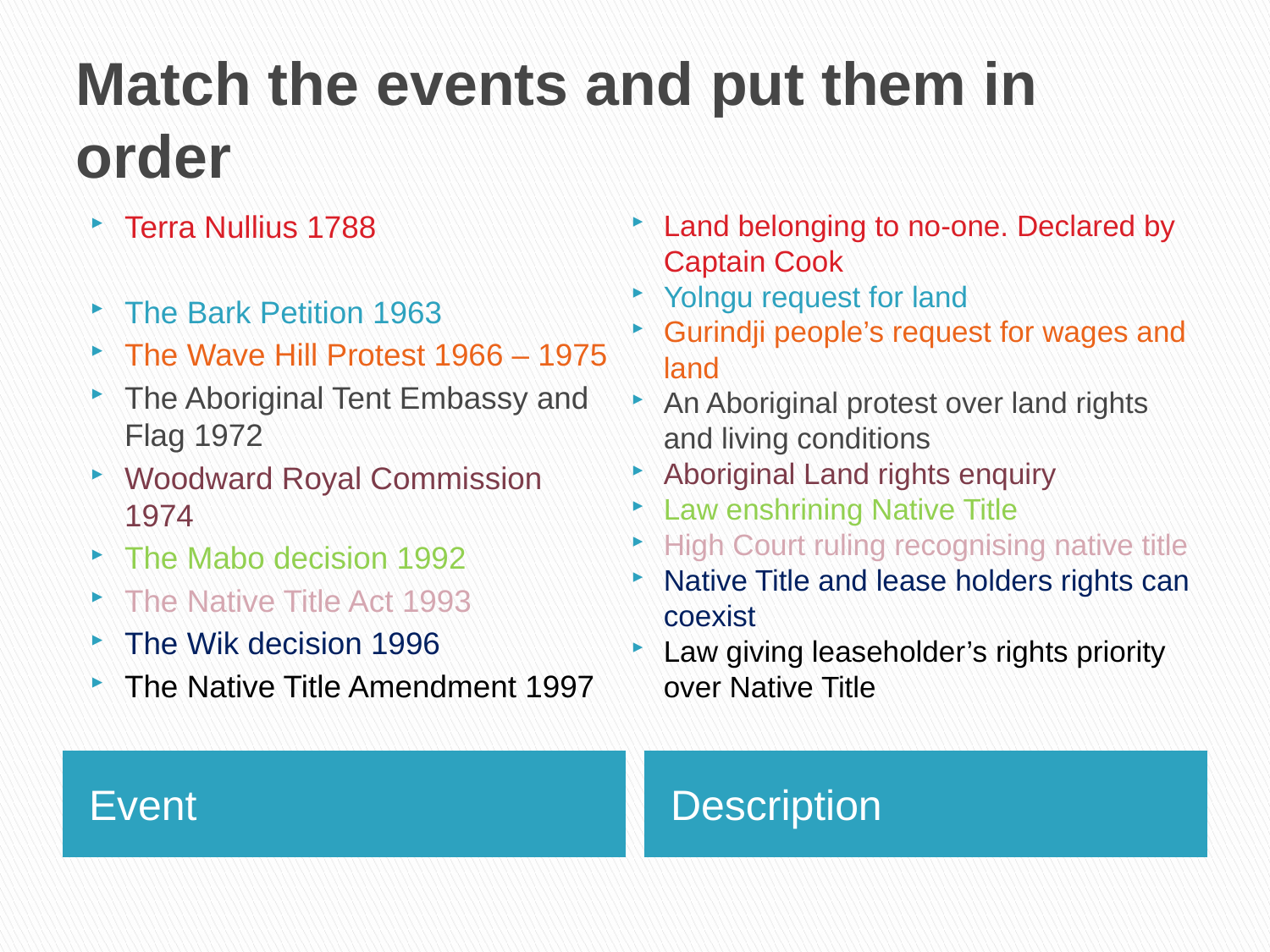

# Match the events and put them in order
Terra Nullius 1788

The Bark Petition 1963
The Wave Hill Protest 1966 – 1975
The Aboriginal Tent Embassy and Flag 1972
Woodward Royal Commission 1974
The Mabo decision 1992
The Native Title Act 1993
The Wik decision 1996
The Native Title Amendment 1997
Land belonging to no-one. Declared by Captain Cook
Yolngu request for land
Gurindji people’s request for wages and land
An Aboriginal protest over land rights and living conditions
Aboriginal Land rights enquiry
Law enshrining Native Title
High Court ruling recognising native title
Native Title and lease holders rights can coexist
Law giving leaseholder’s rights priority over Native Title
Event
Description